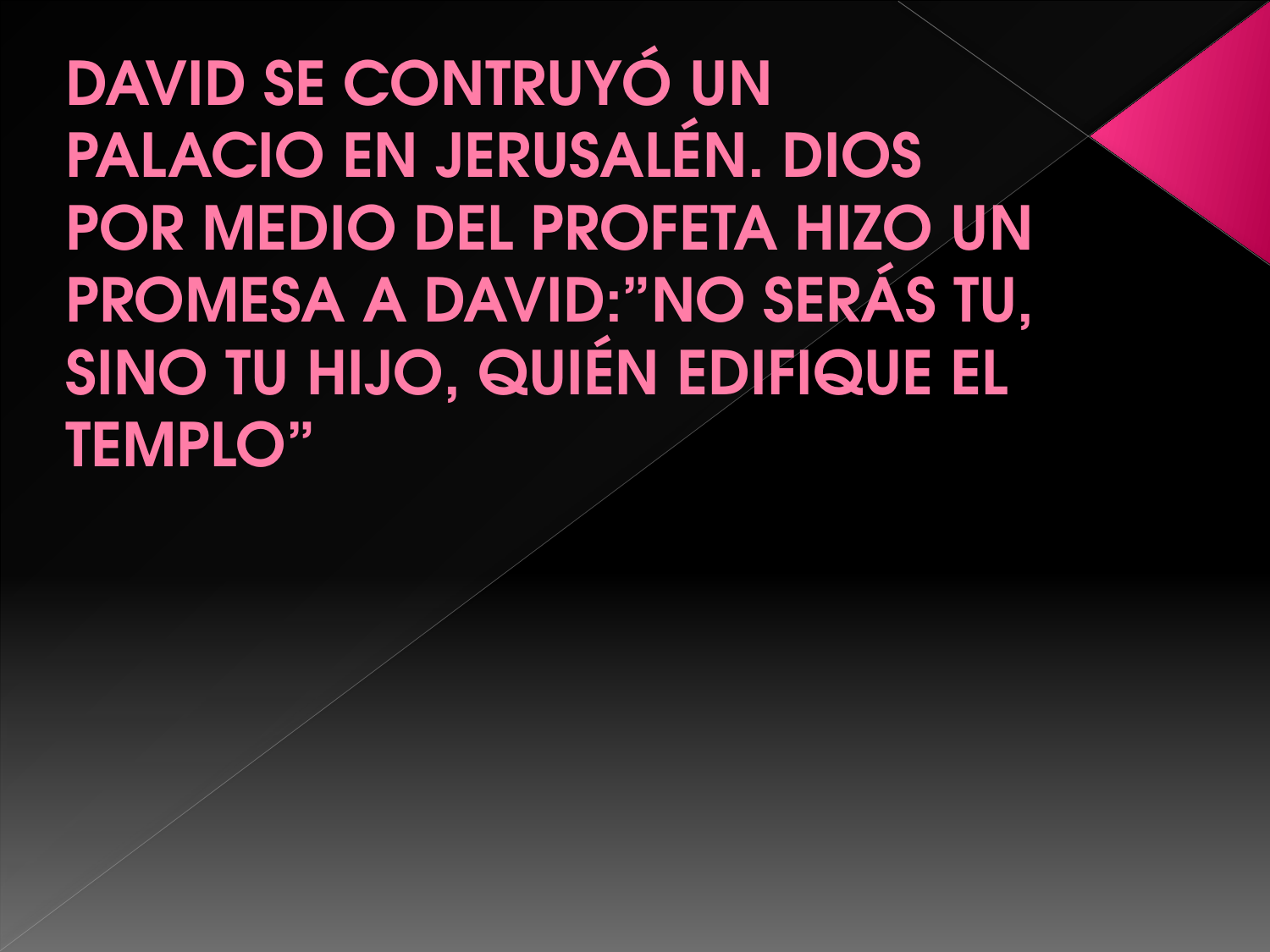

# DAVID SE CONTRUYÓ UN PALACIO EN JERUSALÉN. DIOS POR MEDIO DEL PROFETA HIZO UN PROMESA A DAVID:”NO SERÁS TU, SINO TU HIJO, QUIÉN EDIFIQUE EL TEMPLO”